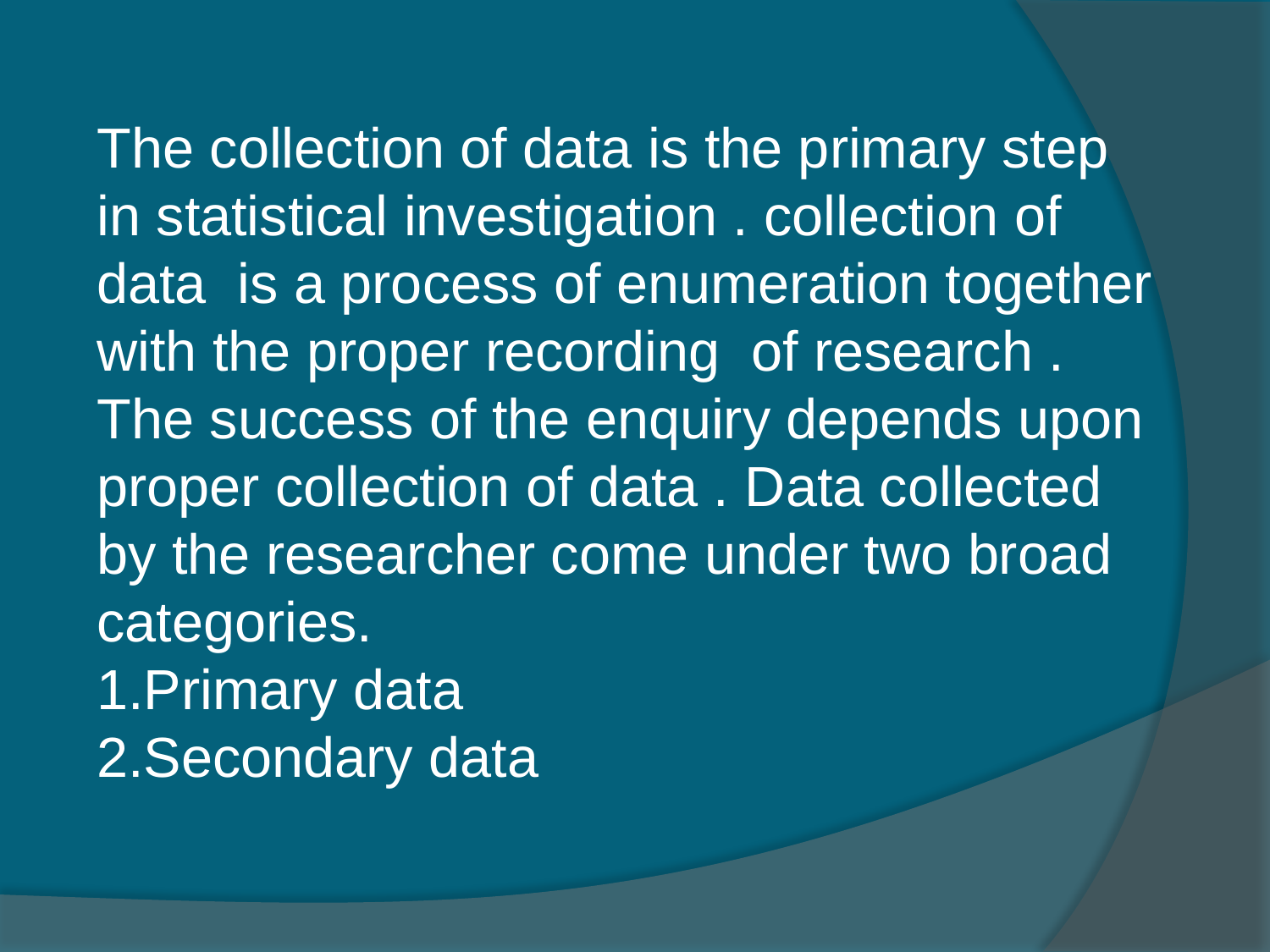

The collection of data is the primary step in statistical investigation . collection of data  is a process of enumeration together with the proper recording  of research . The success of the enquiry depends upon proper collection of data . Data collected by the researcher come under two broad categories.
1.Primary data
2.Secondary data